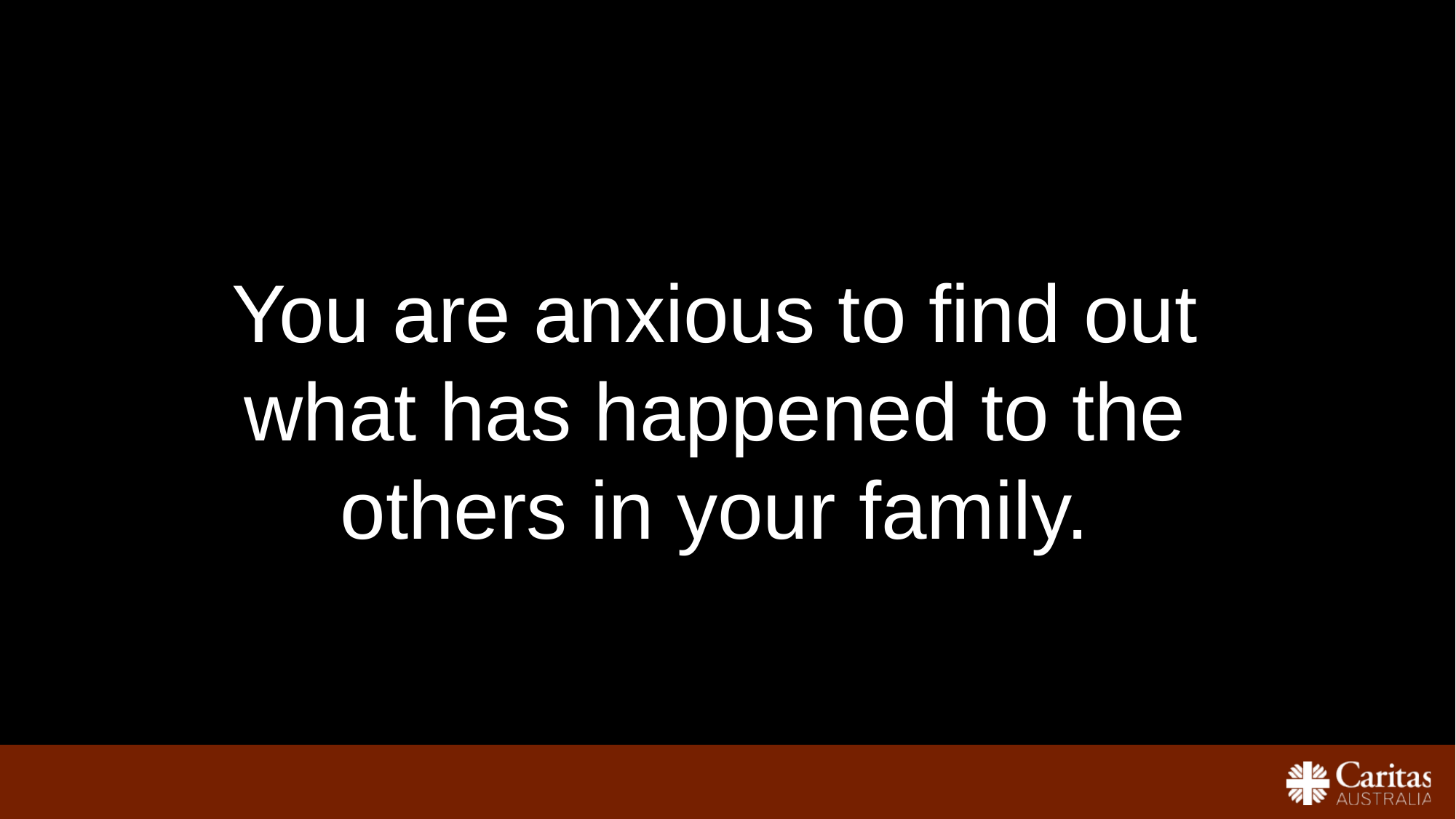

You are anxious to find out what has happened to the others in your family.